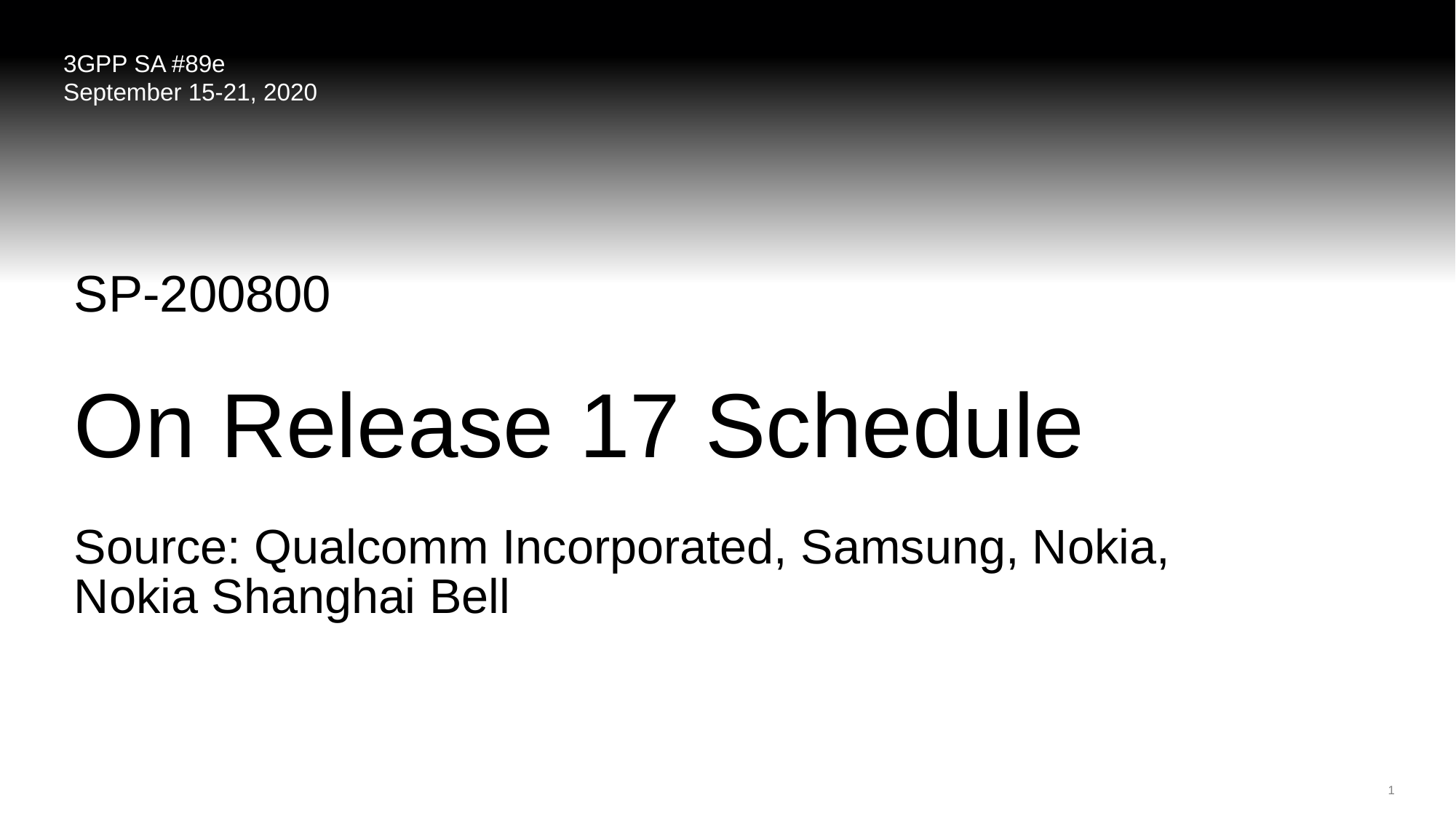

3GPP SA #89e
September 15-21, 2020
SP-200800
On Release 17 Schedule

Source: Qualcomm Incorporated, Samsung, Nokia, Nokia Shanghai Bell